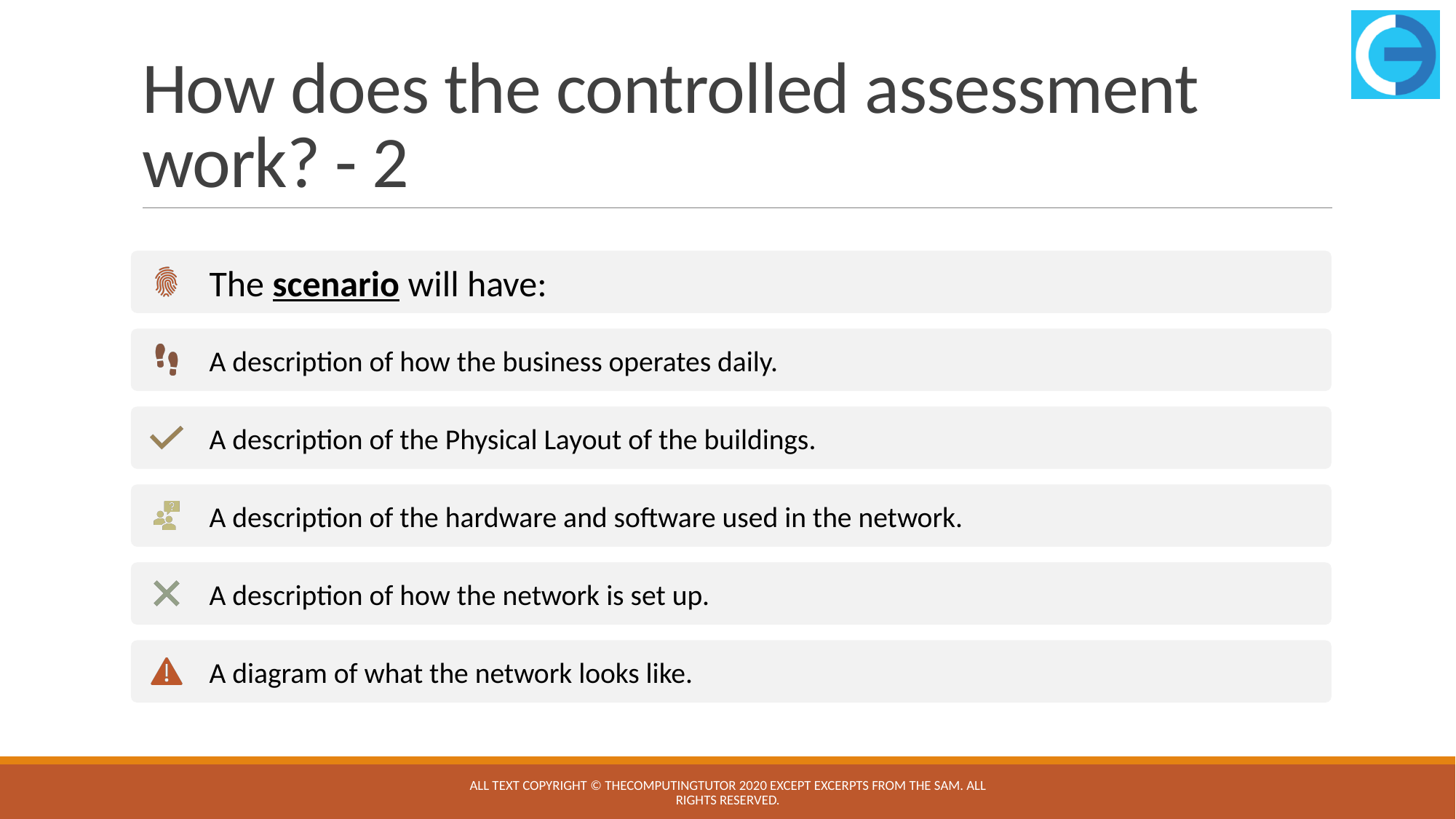

# How does the controlled assessment work? - 2
The scenario will have:
A description of how the business operates daily.
A description of the Physical Layout of the buildings.
A description of the hardware and software used in the network.
A description of how the network is set up.
A diagram of what the network looks like.
All text copyright © TheComputingTutor 2020 except excerpts from the SAM. All rights Reserved.